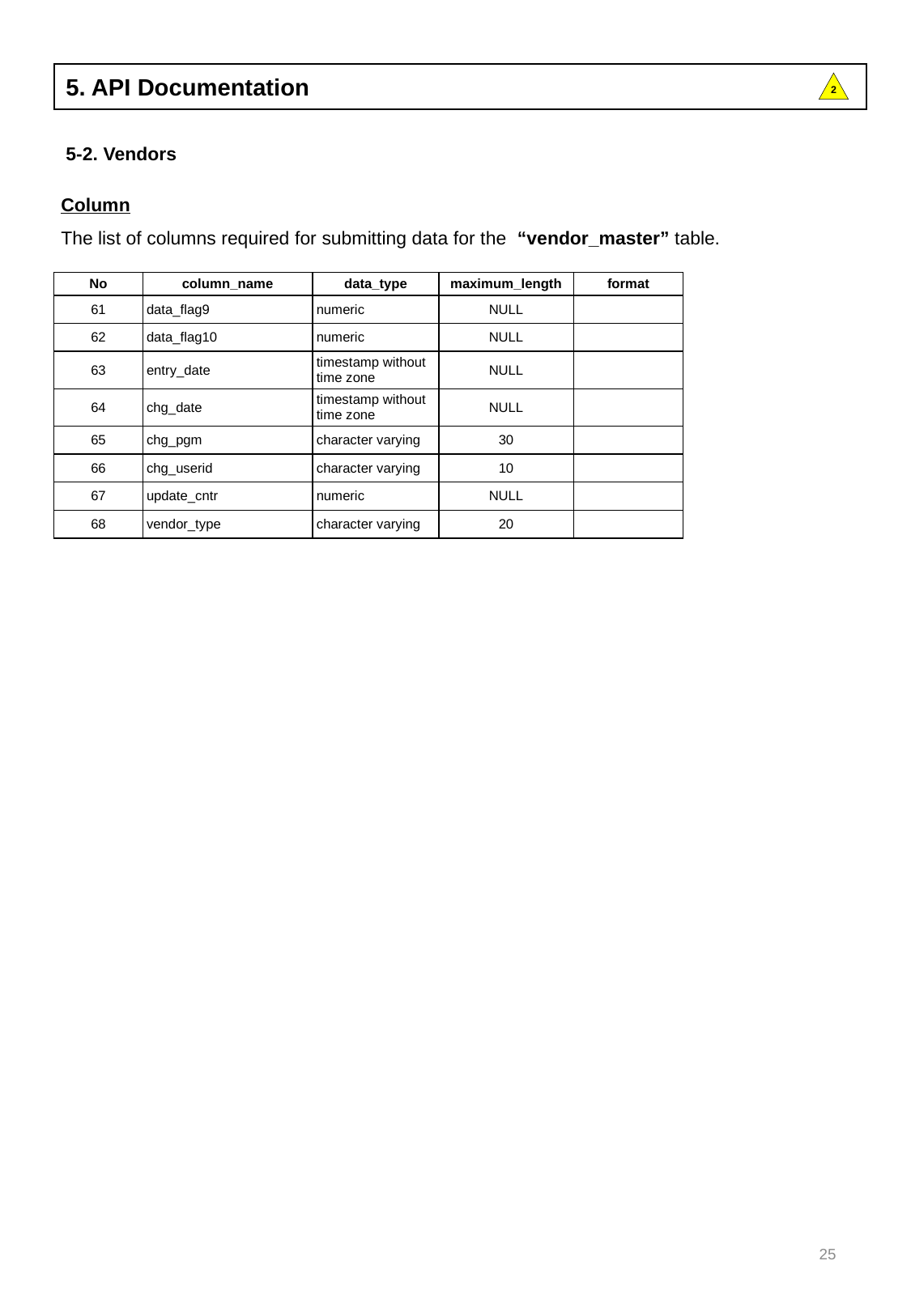

5. API Documentation
2
5-2. Vendors
Column
The list of columns required for submitting data for the  “vendor_master” table.
| No | column\_name | data\_type | maximum\_length | format |
| --- | --- | --- | --- | --- |
| 61 | data\_flag9 | numeric | NULL |  |
| 62 | data\_flag10 | numeric | NULL |  |
| 63 | entry\_date | timestamp without time zone | NULL |  |
| 64 | chg\_date | timestamp without time zone | NULL |  |
| 65 | chg\_pgm | character varying | 30 |  |
| 66 | chg\_userid | character varying | 10 |  |
| 67 | update\_cntr | numeric | NULL |  |
| 68 | vendor\_type | character varying | 20 |  |
25